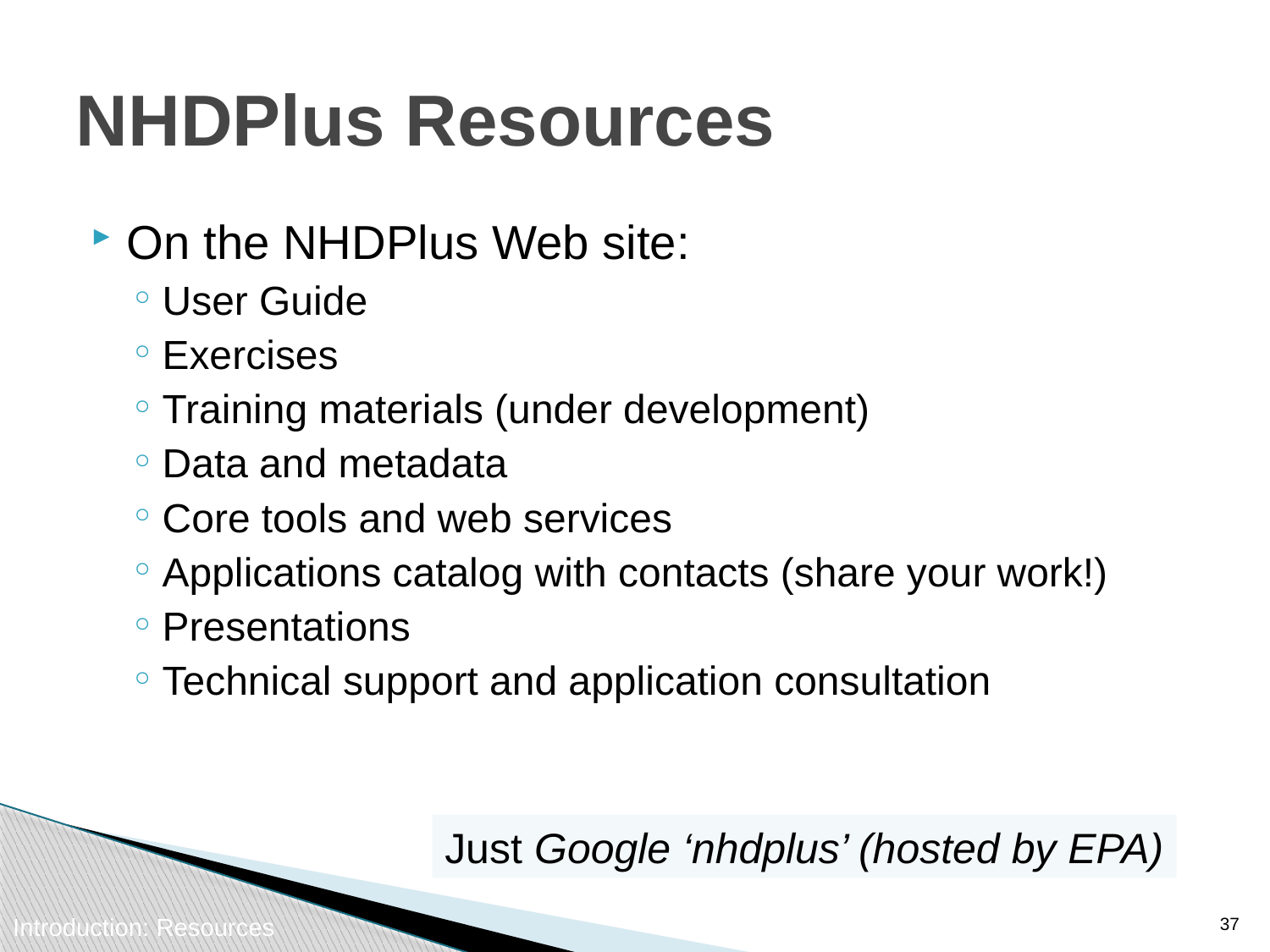

# NHDPlus Resources
On the NHDPlus Web site:
User Guide
Exercises
Training materials (under development)
Data and metadata
Core tools and web services
Applications catalog with contacts (share your work!)
Presentations
Technical support and application consultation
Just Google ‘nhdplus’ (hosted by EPA)
37
Introduction: Resources